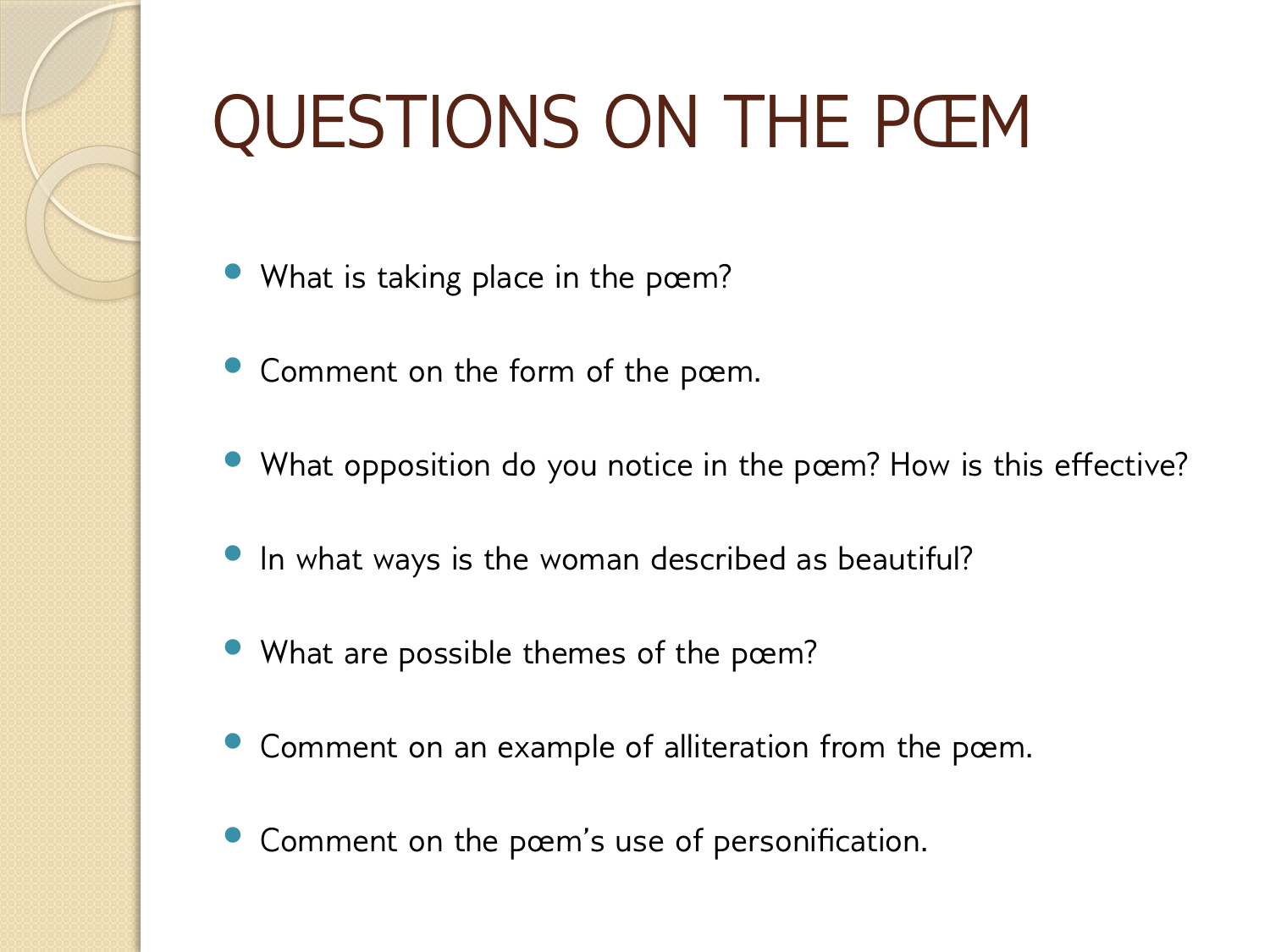

# QUESTIONS ON THE POEM

What is taking place in the poem?

Comment on the form of the poem.

What opposition do you notice in the poem? How is this effective?

In what ways is the woman described as beautiful?

What are possible themes of the poem?

Comment on an example of alliteration from the poem.

Comment on the poem’s use of personification.